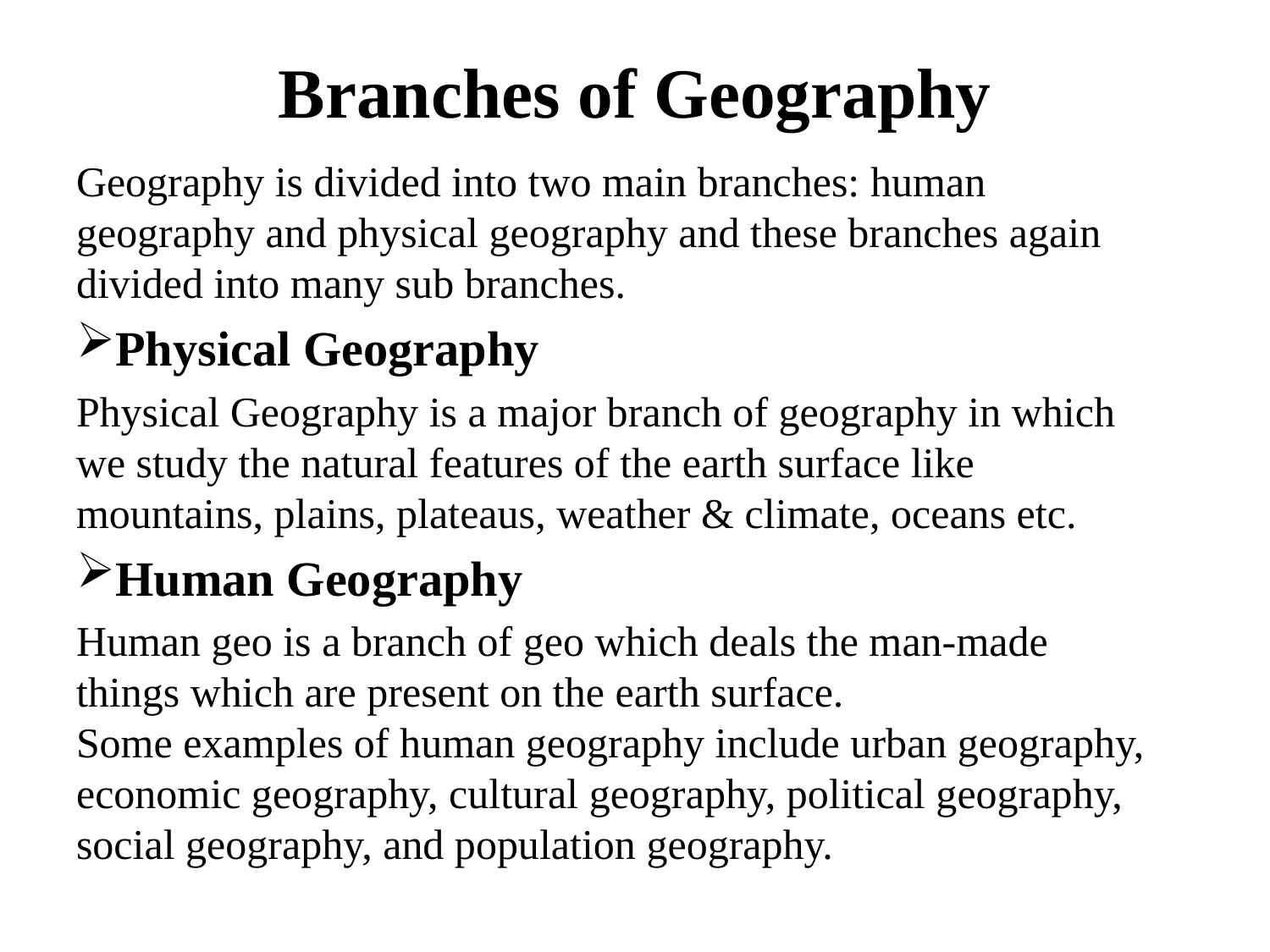

# Branches of Geography
Geography is divided into two main branches: human geography and physical geography and these branches again divided into many sub branches.
Physical Geography
Physical Geography is a major branch of geography in which we study the natural features of the earth surface like mountains, plains, plateaus, weather & climate, oceans etc.
Human Geography
Human geo is a branch of geo which deals the man-made things which are present on the earth surface. Some examples of human geography include urban geography, economic geography, cultural geography, political geography, social geography, and population geography.